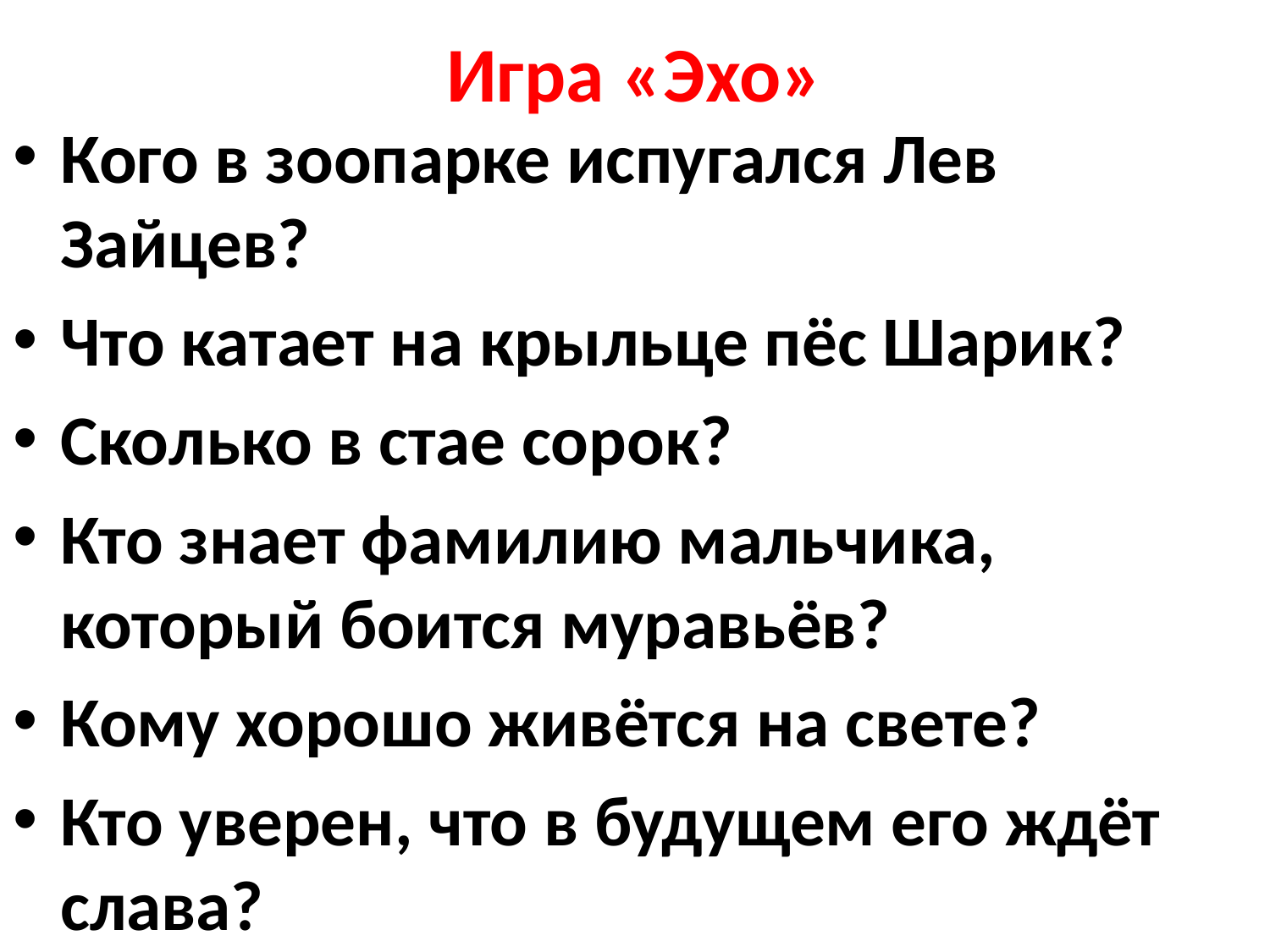

# Игра «Эхо»
Кого в зоопарке испугался Лев Зайцев?
Что катает на крыльце пёс Шарик?
Сколько в стае сорок?
Кто знает фамилию мальчика, который боится муравьёв?
Кому хорошо живётся на свете?
Кто уверен, что в будущем его ждёт слава?